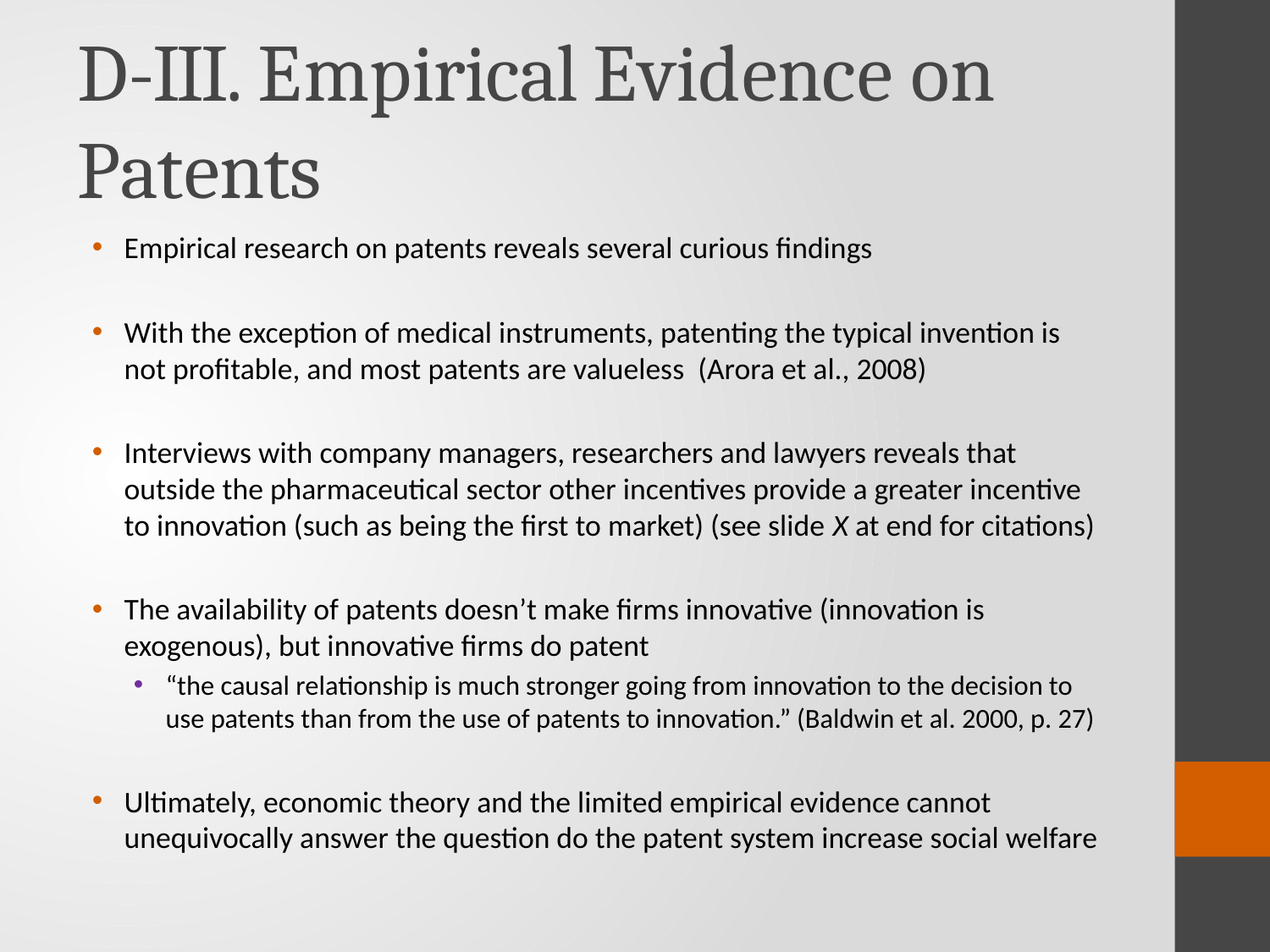

# D-III. Empirical Evidence on Patents
Empirical research on patents reveals several curious findings

With the exception of medical instruments, patenting the typical invention is not profitable, and most patents are valueless  (Arora et al., 2008)

Interviews with company managers, researchers and lawyers reveals that outside the pharmaceutical sector other incentives provide a greater incentive to innovation (such as being the first to market) (see slide X at end for citations)

The availability of patents doesn’t make firms innovative (innovation is exogenous), but innovative firms do patent
“the causal relationship is much stronger going from innovation to the decision to use patents than from the use of patents to innovation.” (Baldwin et al. 2000, p. 27)

Ultimately, economic theory and the limited empirical evidence cannot unequivocally answer the question do the patent system increase social welfare